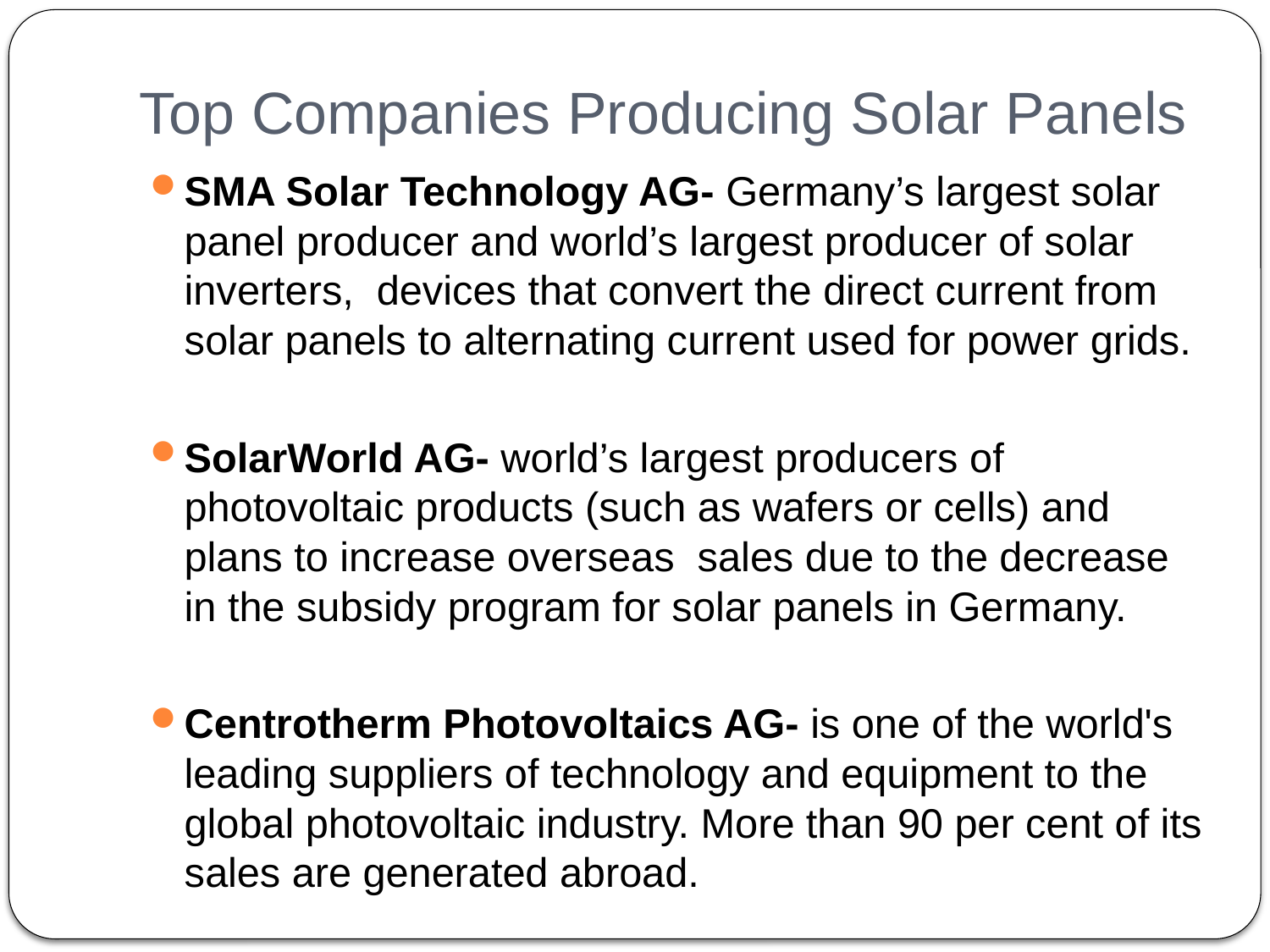

# Top Companies Producing Solar Panels

SMA Solar Technology AG- Germany’s largest solar panel producer and world’s largest producer of solar inverters,  devices that convert the direct current from solar panels to alternating current used for power grids.

SolarWorld AG- world’s largest producers of photovoltaic products (such as wafers or cells) and plans to increase overseas  sales due to the decrease in the subsidy program for solar panels in Germany.

Centrotherm Photovoltaics AG- is one of the world's leading suppliers of technology and equipment to the global photovoltaic industry. More than 90 per cent of its sales are generated abroad.